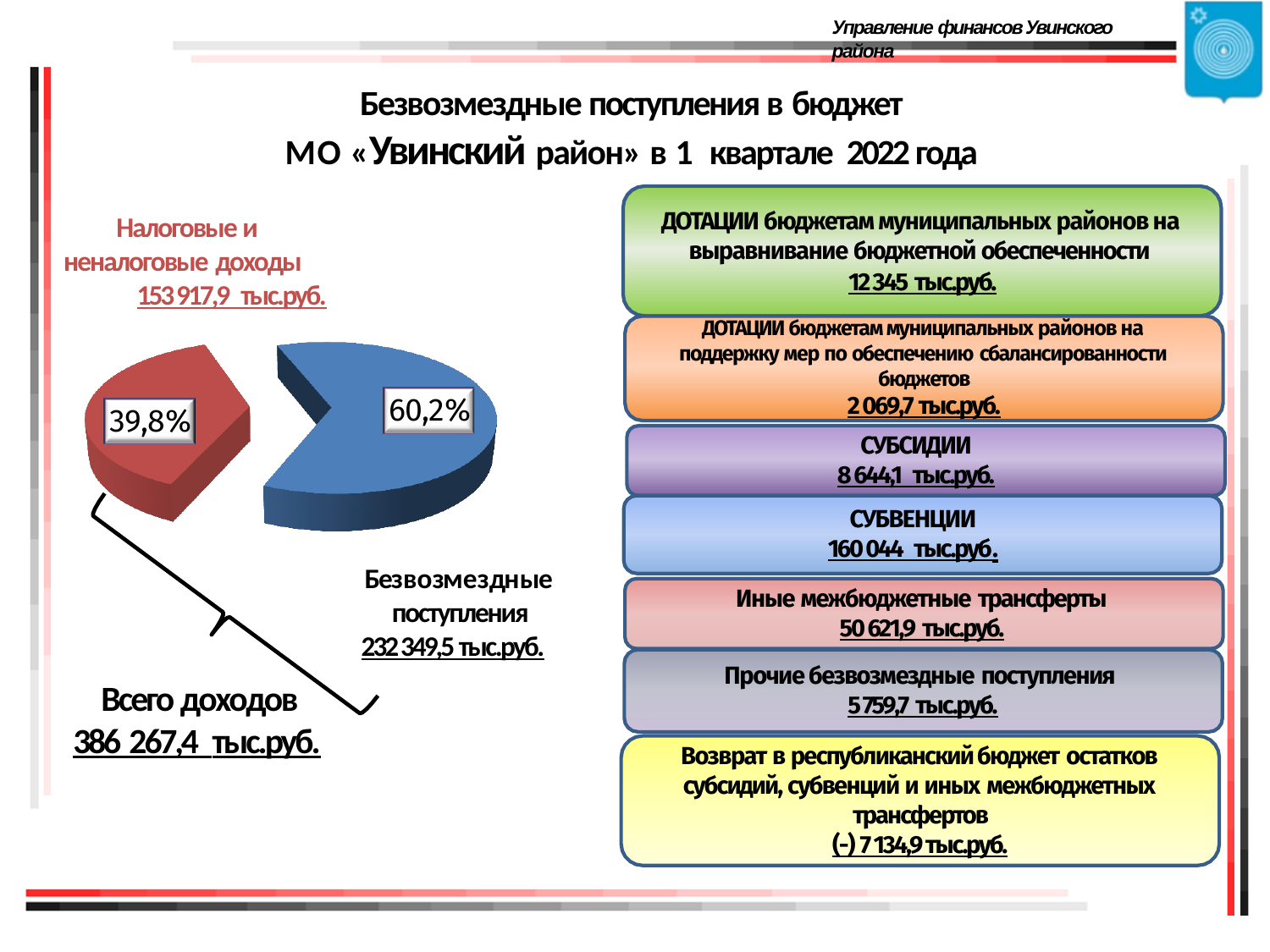

Управление финансов Увинского района

# Безвозмездные поступления в бюджет
МО «Увинский район» в 1  квартале  2022 года

ДОТАЦИИ бюджетам муниципальных районов на  выравнивание бюджетной обеспеченности
12 345 тыс.руб.
Налоговые и  неналоговые доходы
153 917,9  тыс.руб.

ДОТАЦИИ бюджетам муниципальных районов на  поддержку мер по обеспечению сбалансированности  бюджетов
2 069,7 тыс.руб.

60,2%

39,8%

СУБСИДИИ
8 644,1  тыс.руб.
СУБВЕНЦИИ
160 044  тыс.руб.

Безвозмездные  поступления
232 349,5 тыс.руб.

Иные межбюджетные трансферты  50 621,9 тыс.руб.

Прочие безвозмездные поступления  5 759,7 тыс.руб.
Всего доходов   386  267,4  тыс.руб.

Возврат в республиканский бюджет остатков  субсидий, субвенций и иных межбюджетных  трансфертов
(-) 7 134,9 тыс.руб.